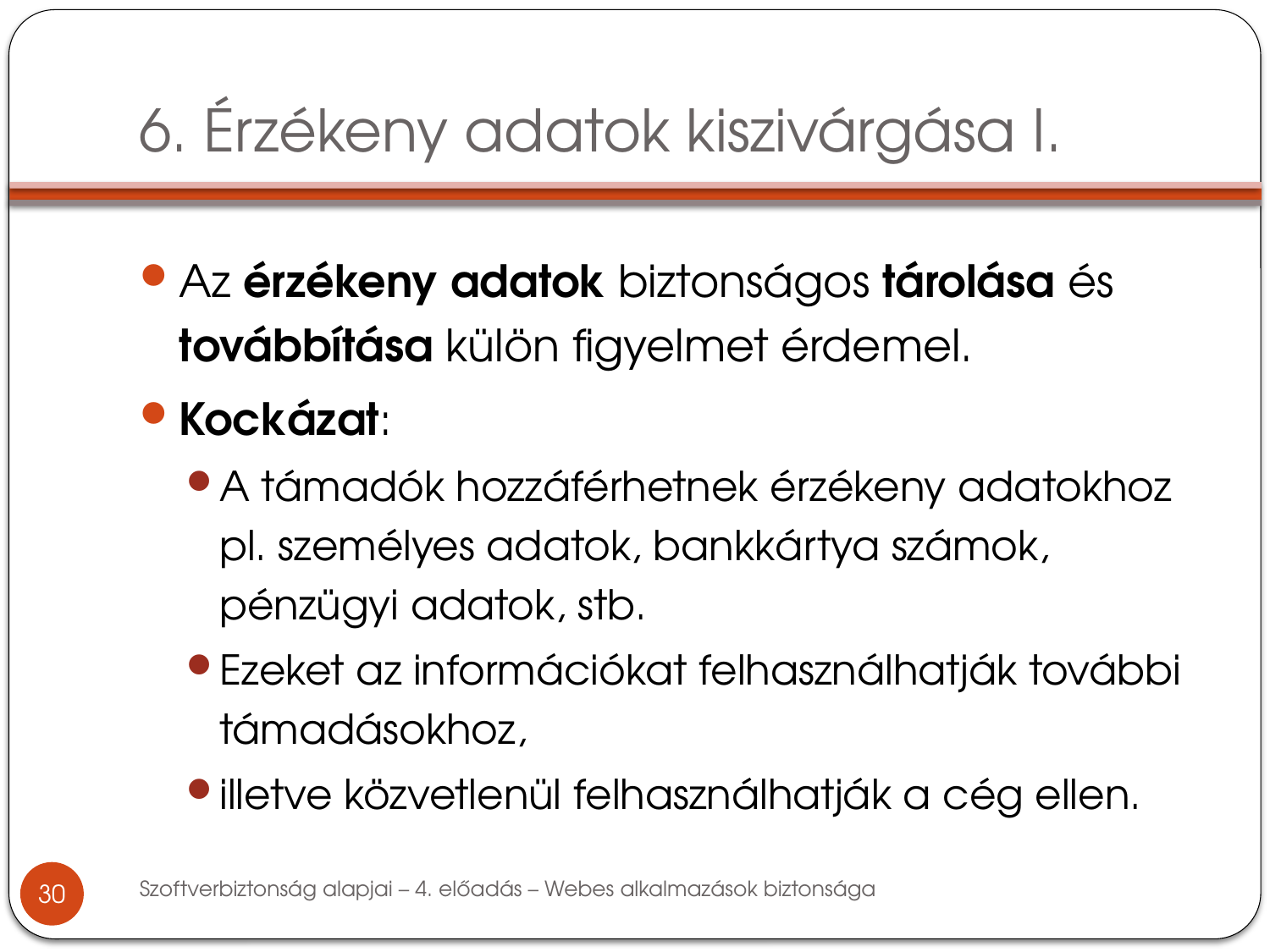

# 6. Érzékeny adatok kiszivárgása I.
Az érzékeny adatok biztonságos tárolása és továbbítása külön figyelmet érdemel.
Kockázat:
A támadók hozzáférhetnek érzékeny adatokhoz
pl. személyes adatok, bankkártya számok, pénzügyi adatok, stb.
Ezeket az információkat felhasználhatják további támadásokhoz,
illetve közvetlenül felhasználhatják a cég ellen.
Szoftverbiztonság alapjai – 4. előadás – Webes alkalmazások biztonsága
30